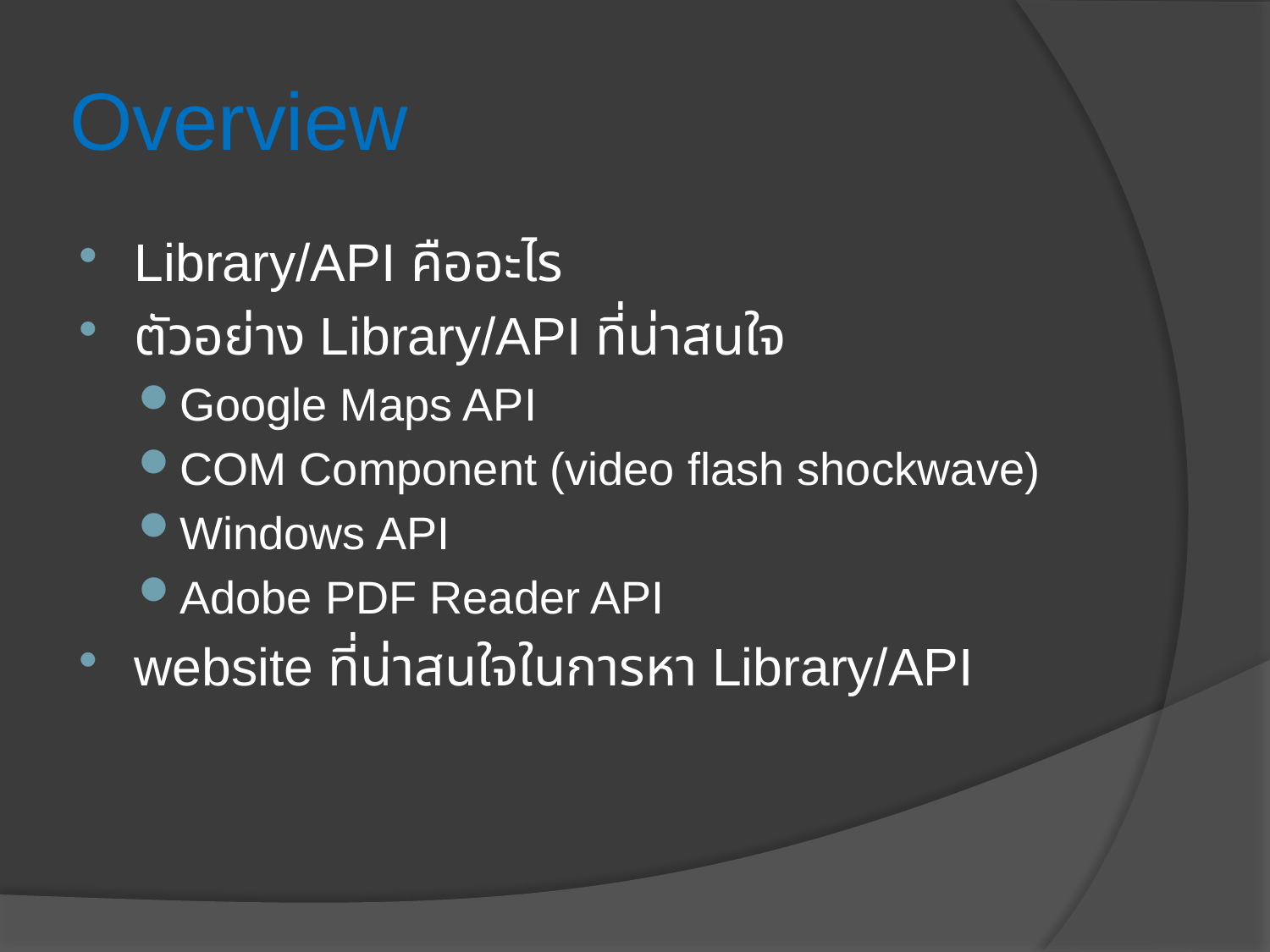

# Overview
Library/API คืออะไร
ตัวอย่าง Library/API ที่น่าสนใจ
Google Maps API
COM Component (video flash shockwave)
Windows API
Adobe PDF Reader API
website ที่น่าสนใจในการหา Library/API